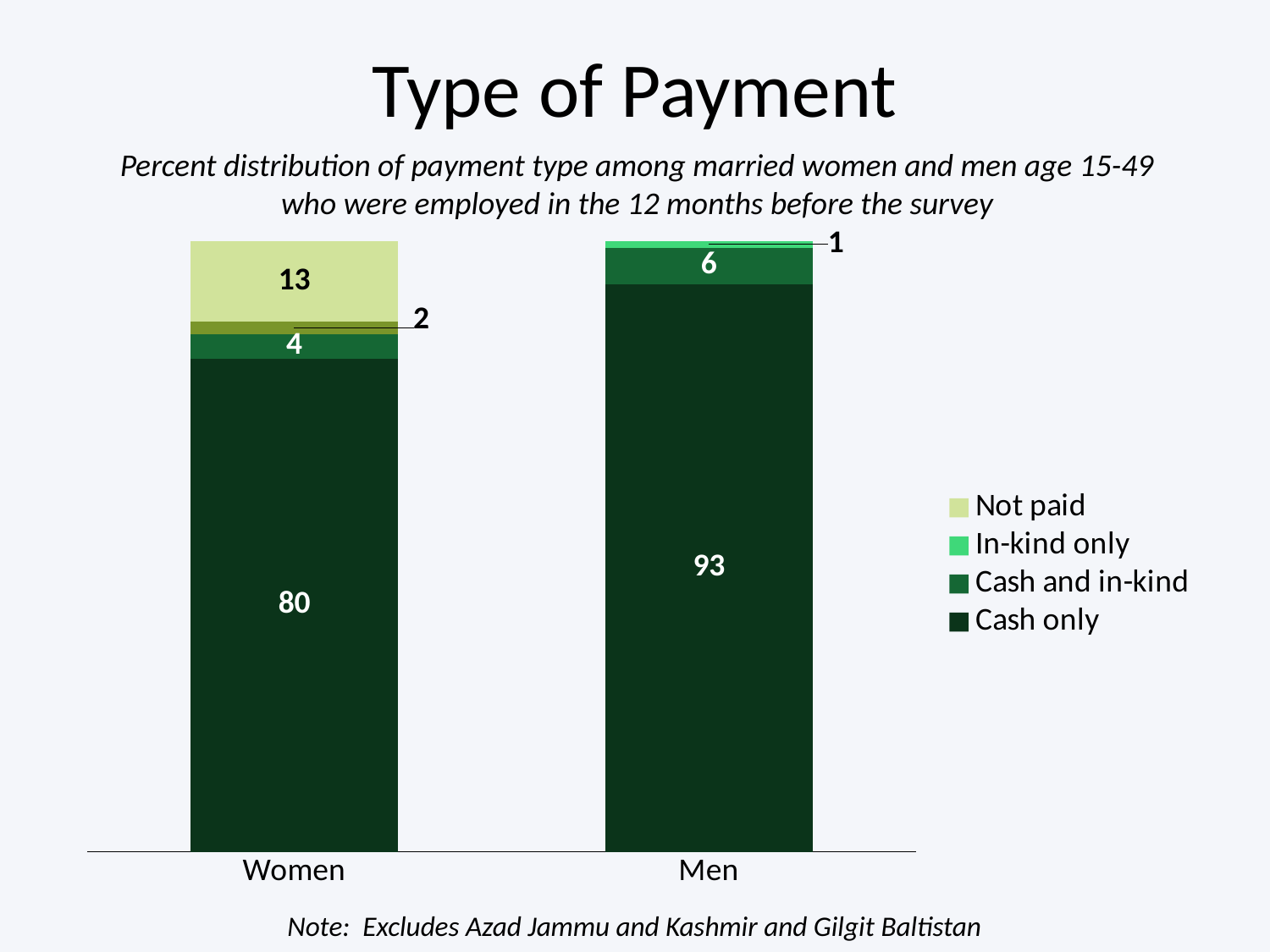

# Type of Payment
Percent distribution of payment type among married women and men age 15-49
who were employed in the 12 months before the survey

### Chart

| Category | Cash only | Cash and in-kind | In-kind only | Not paid |
|---|---|---|---|---|
| Women | 80.0 | 4.0 | 2.0 | 13.0 |
| Men | 93.0 | 6.0 | 1.0 | None |
Note:  Excludes Azad Jammu and Kashmir and Gilgit Baltistan